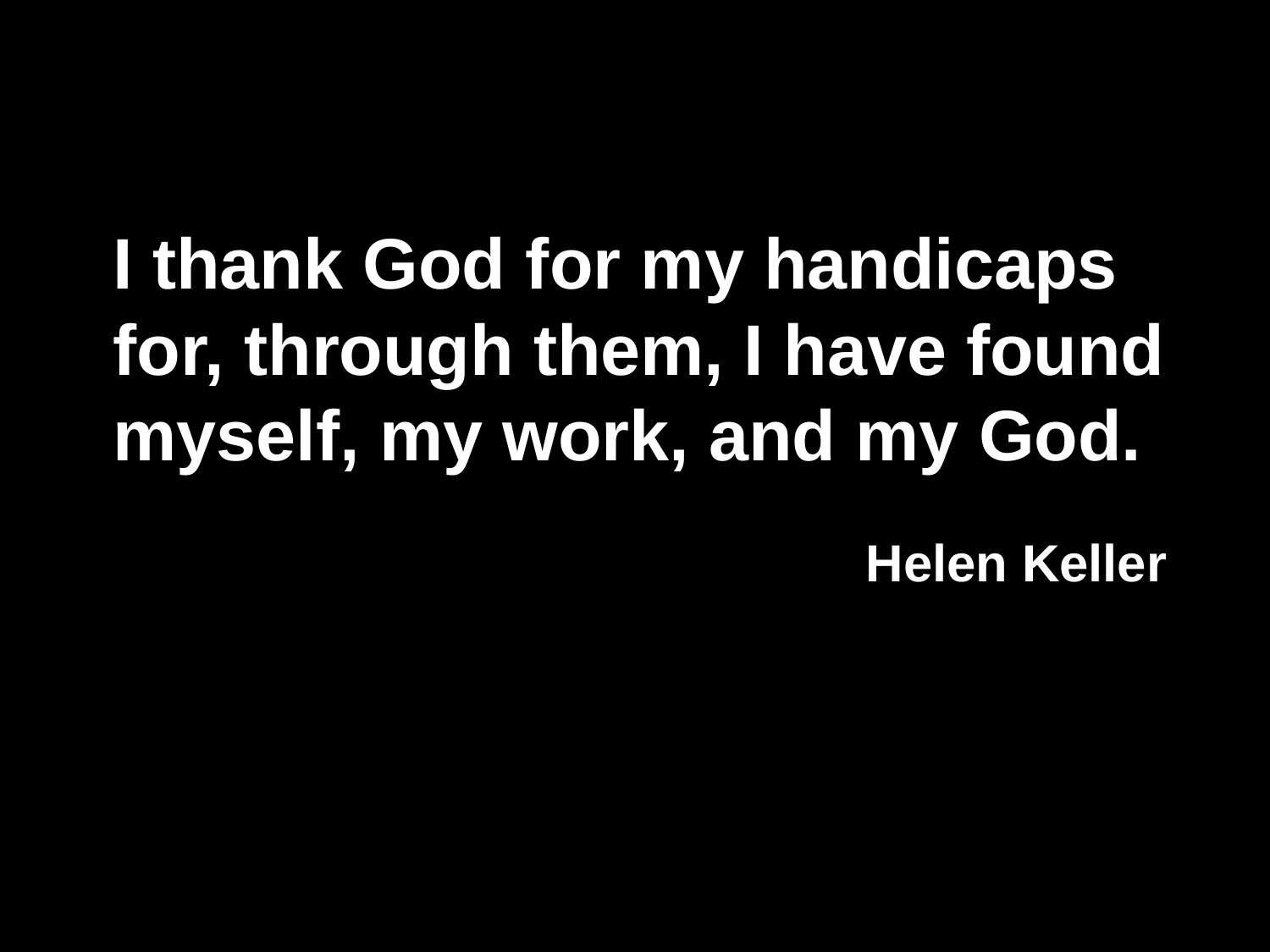

I thank God for my handicaps for, through them, I have found myself, my work, and my God.

Helen Keller